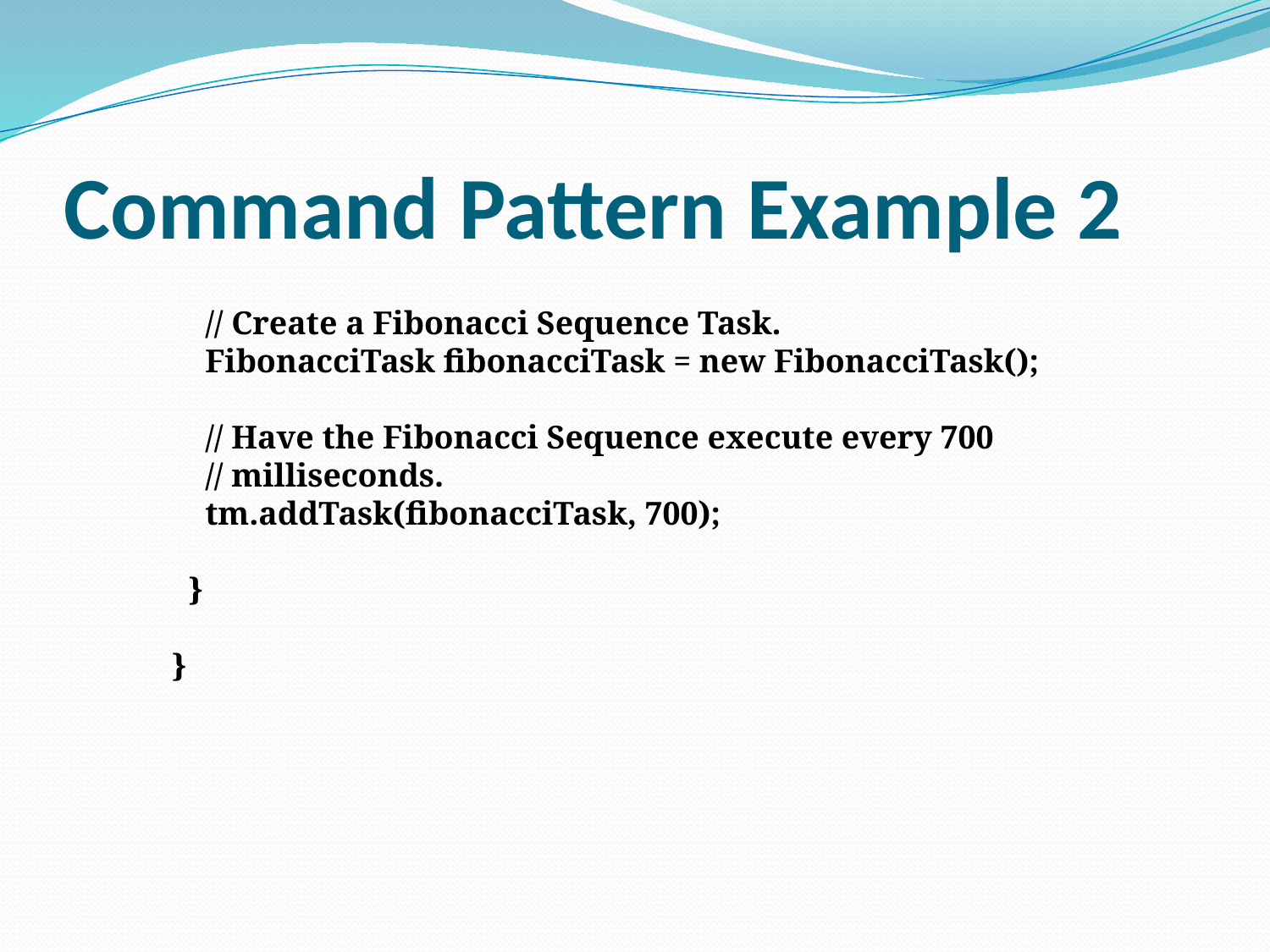

# Command Pattern Example 2
       // Create a Fibonacci Sequence Task.
       FibonacciTask fibonacciTask = new FibonacciTask();

       // Have the Fibonacci Sequence execute every 700
       // milliseconds.
       tm.addTask(fibonacciTask, 700);

     }

   }